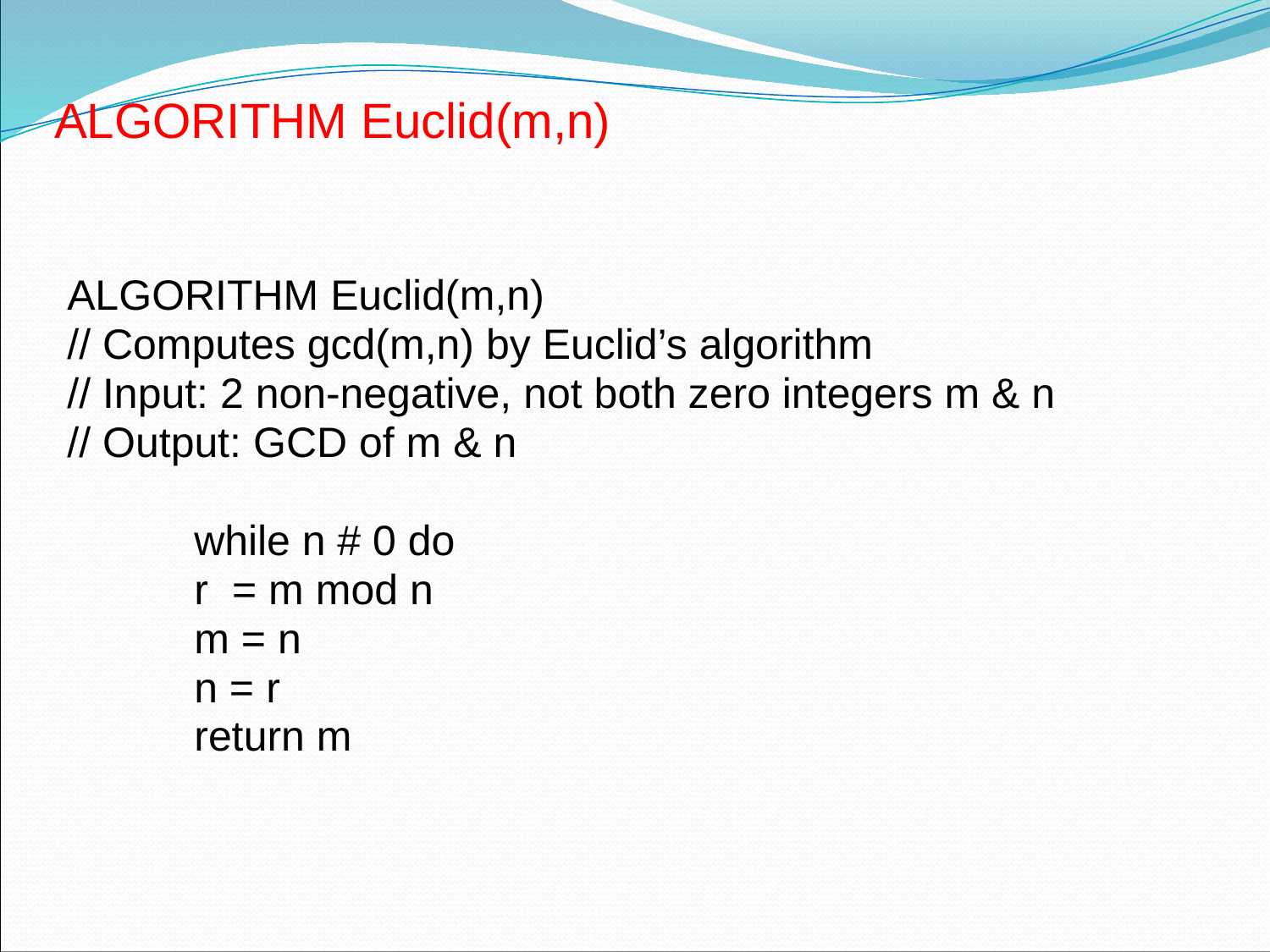

# ALGORITHM Euclid(m,n)

ALGORITHM Euclid(m,n)
// Computes gcd(m,n) by Euclid’s algorithm
// Input: 2 non-negative, not both zero integers m & n
// Output: GCD of m & n

	while n # 0 do
	r  = m mod n
	m = n
	n = r
	return m